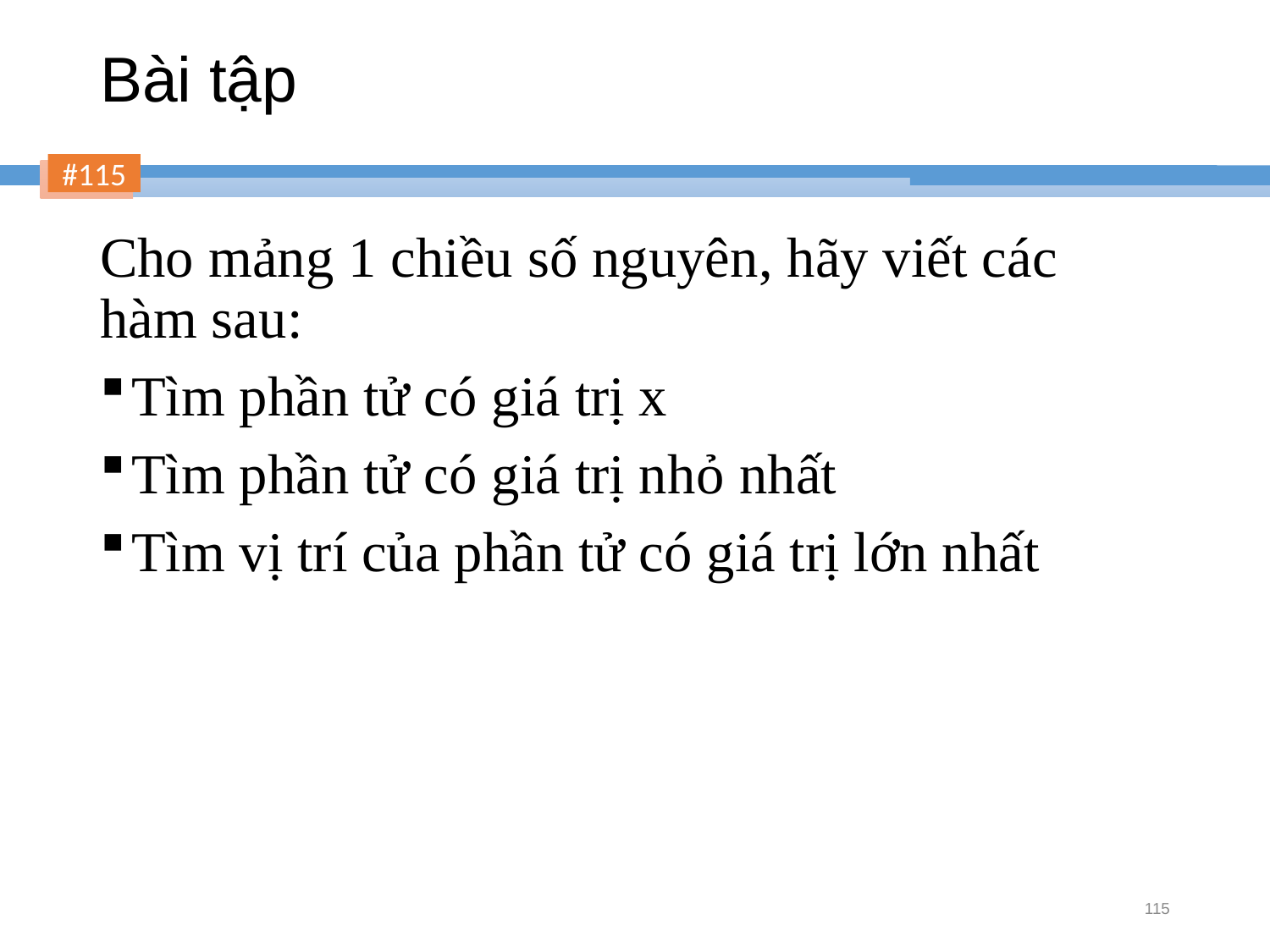

# Bài tập
Cho mảng 1 chiều số nguyên, hãy viết các hàm sau:
Tìm phần tử có giá trị x
Tìm phần tử có giá trị nhỏ nhất
Tìm vị trí của phần tử có giá trị lớn nhất
115